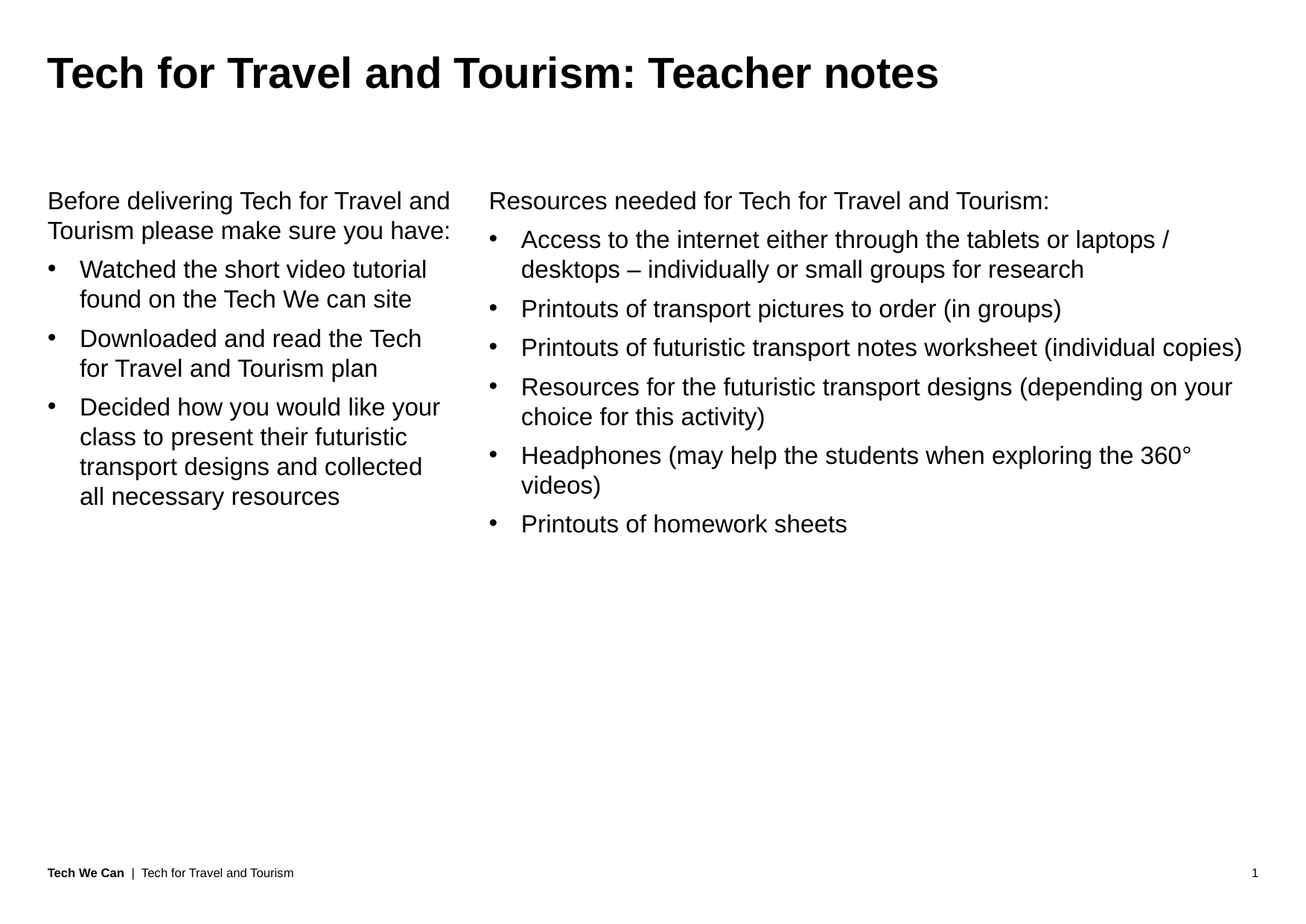

# Tech for Travel and Tourism: Teacher notes
Resources needed for Tech for Travel and Tourism:
Access to the internet either through the tablets or laptops / desktops – individually or small groups for research
Printouts of transport pictures to order (in groups)
Printouts of futuristic transport notes worksheet (individual copies)
Resources for the futuristic transport designs (depending on your choice for this activity)
Headphones (may help the students when exploring the 360° videos)
Printouts of homework sheets
Before delivering Tech for Travel and Tourism please make sure you have:
Watched the short video tutorial found on the Tech We can site
Downloaded and read the Tech for Travel and Tourism plan
Decided how you would like your class to present their futuristic transport designs and collected all necessary resources
1